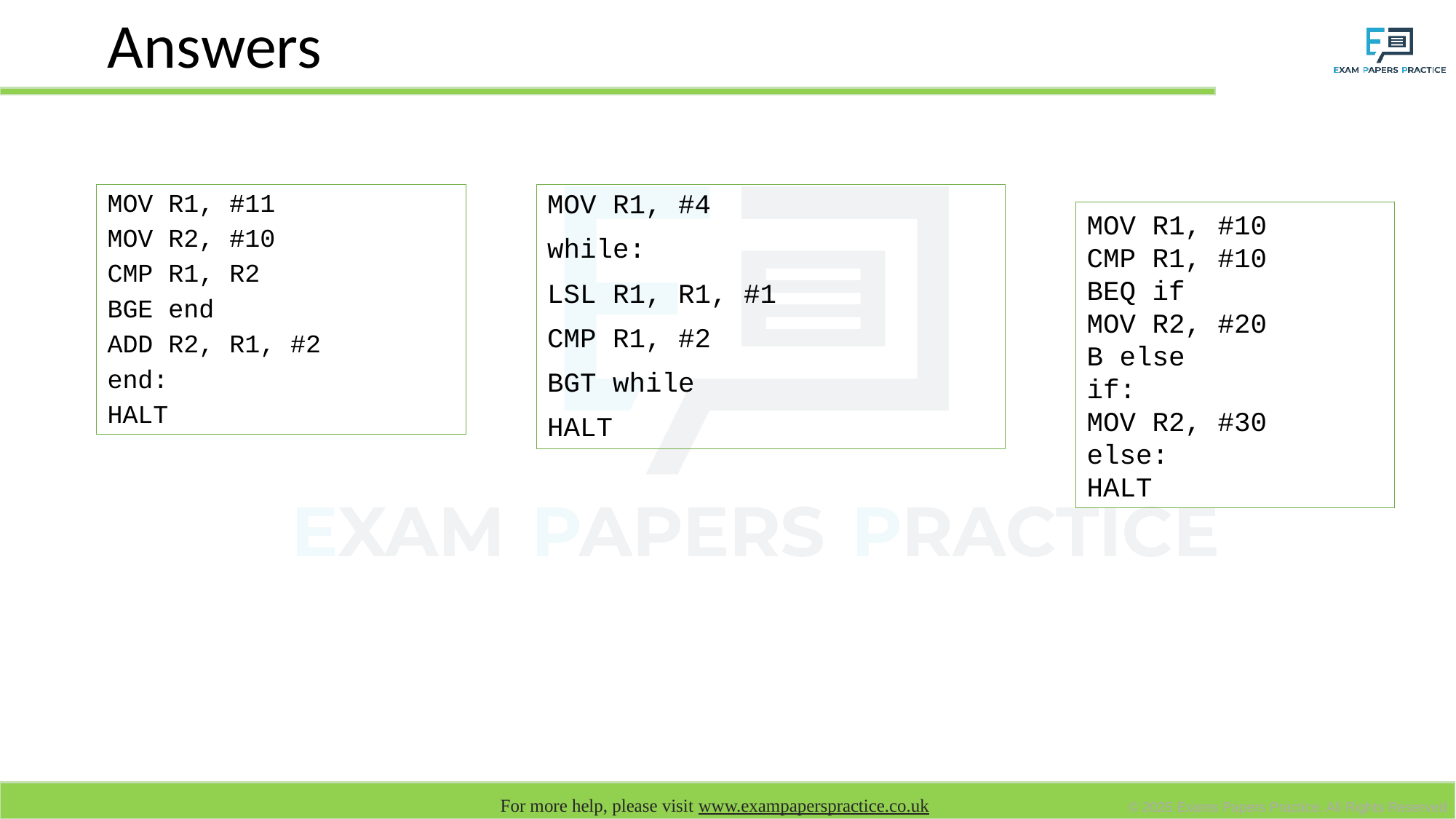

# Answers
MOV R1, #11
MOV R2, #10
CMP R1, R2
BGE end
ADD R2, R1, #2
end:
HALT

MOV R1, #4
while:
LSL R1, R1, #1
CMP R1, #2
BGT while
HALT

MOV R1, #10
CMP R1, #10
BEQ if
MOV R2, #20
B else
if:
MOV R2, #30
else:
HALT